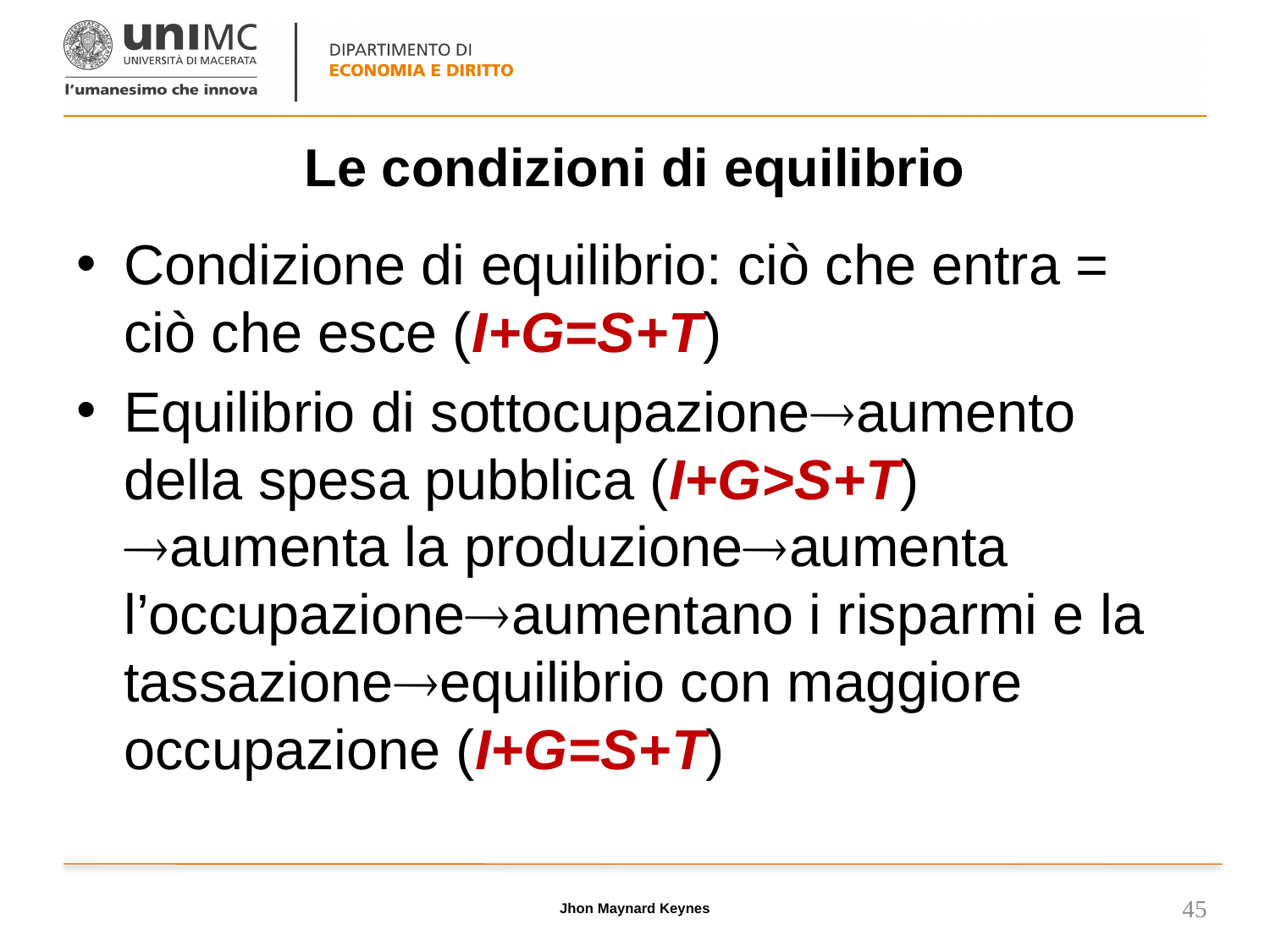

# Le condizioni di equilibrio
Condizione di equilibrio: ciò che entra = ciò che esce (I+G=S+T)
Equilibrio di sottocupazione→aumento della spesa pubblica (I+G>S+T) →aumenta la produzione→aumenta l’occupazione→aumentano i risparmi e la tassazione→equilibrio con maggiore occupazione (I+G=S+T)
Jhon Maynard Keynes
45